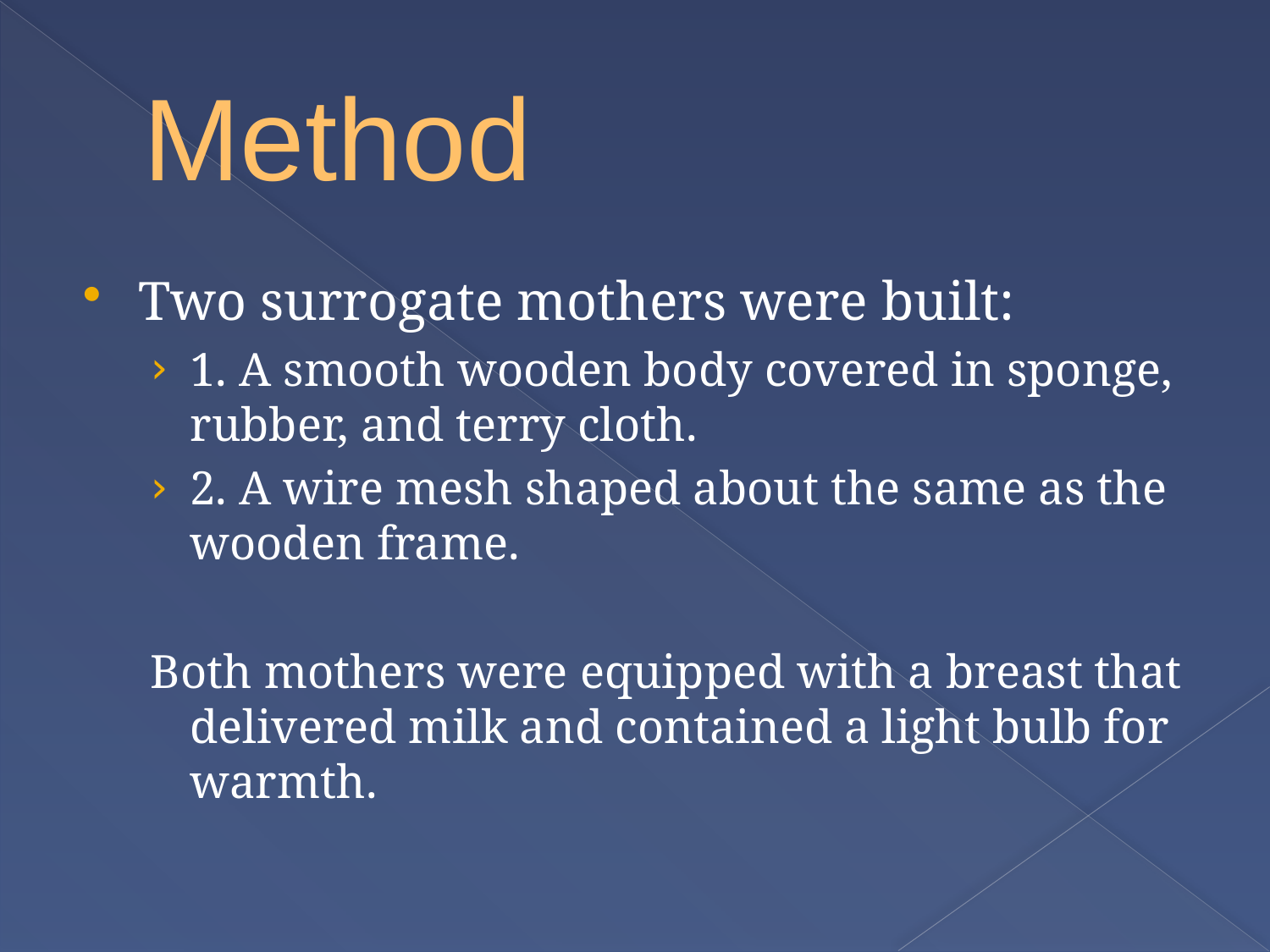

# Method
Two surrogate mothers were built:
1. A smooth wooden body covered in sponge, rubber, and terry cloth.
2. A wire mesh shaped about the same as the wooden frame.

Both mothers were equipped with a breast that delivered milk and contained a light bulb for warmth.